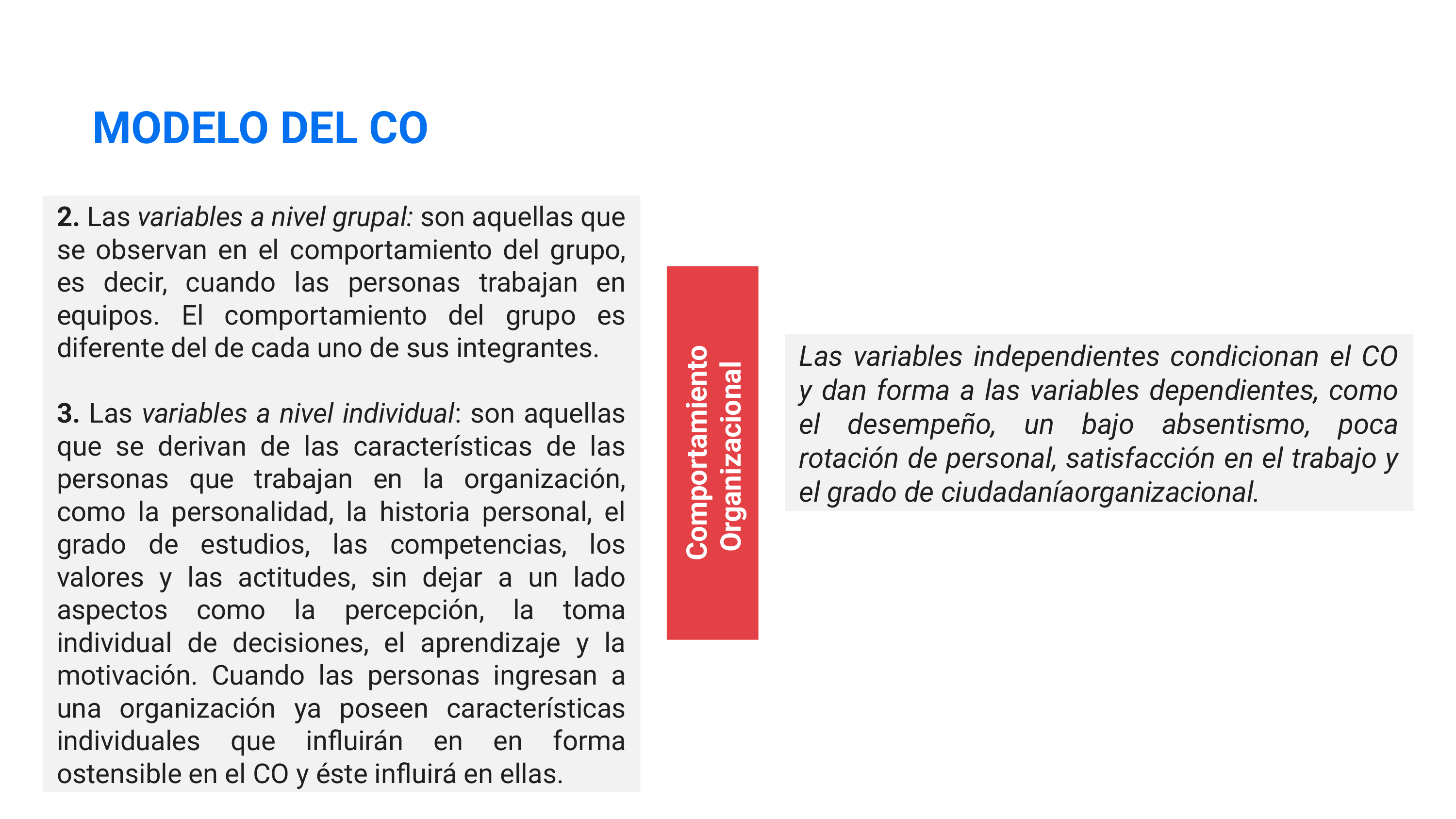

# MODELO DEL CO
2. Las variables a nivel grupal: son aquellas que se observan en el comportamiento del grupo, es decir, cuando las personas trabajan en equipos. El comportamiento del grupo es diferente del de cada uno de sus integrantes.

3. Las variables a nivel individual: son aquellas que se derivan de las características de las personas que trabajan en la organización, como la personalidad, la historia personal, el grado de estudios, las competencias, los valores y las actitudes, sin dejar a un lado aspectos como la percepción, la toma individual de decisiones, el aprendizaje y la motivación. Cuando las personas ingresan a una organización ya poseen características individuales que influirán en en forma ostensible en el CO y éste influirá en ellas.
Comportamiento Organizacional
Las variables independientes condicionan el CO y dan forma a las variables dependientes, como el desempeño, un bajo absentismo, poca rotación de personal, satisfacción en el trabajo y el grado de ciudadaníaorganizacional.